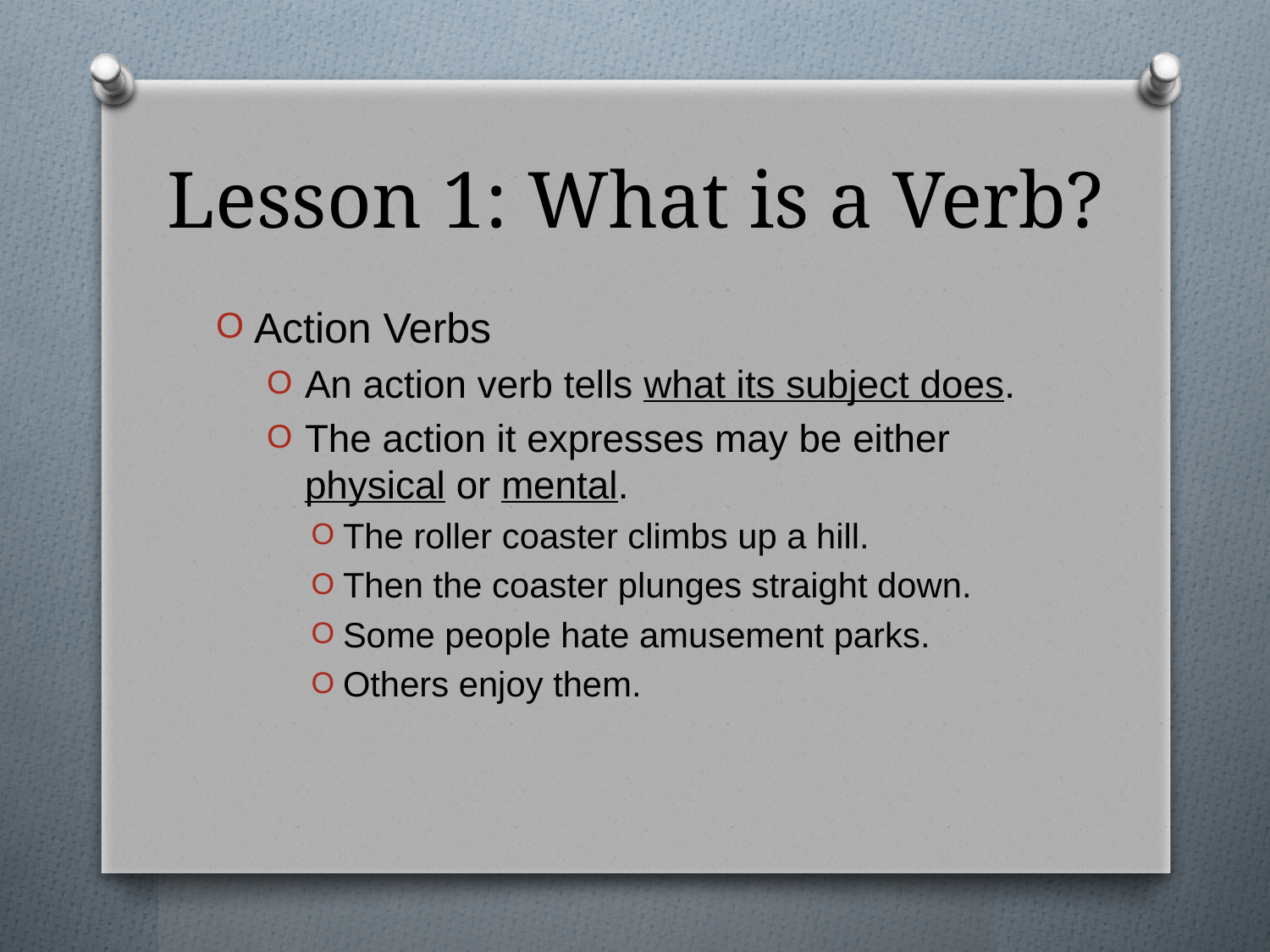

# Lesson 1: What is a Verb?
Action Verbs
An action verb tells what its subject does.
The action it expresses may be either physical or mental.
The roller coaster climbs up a hill.
Then the coaster plunges straight down.
Some people hate amusement parks.
Others enjoy them.